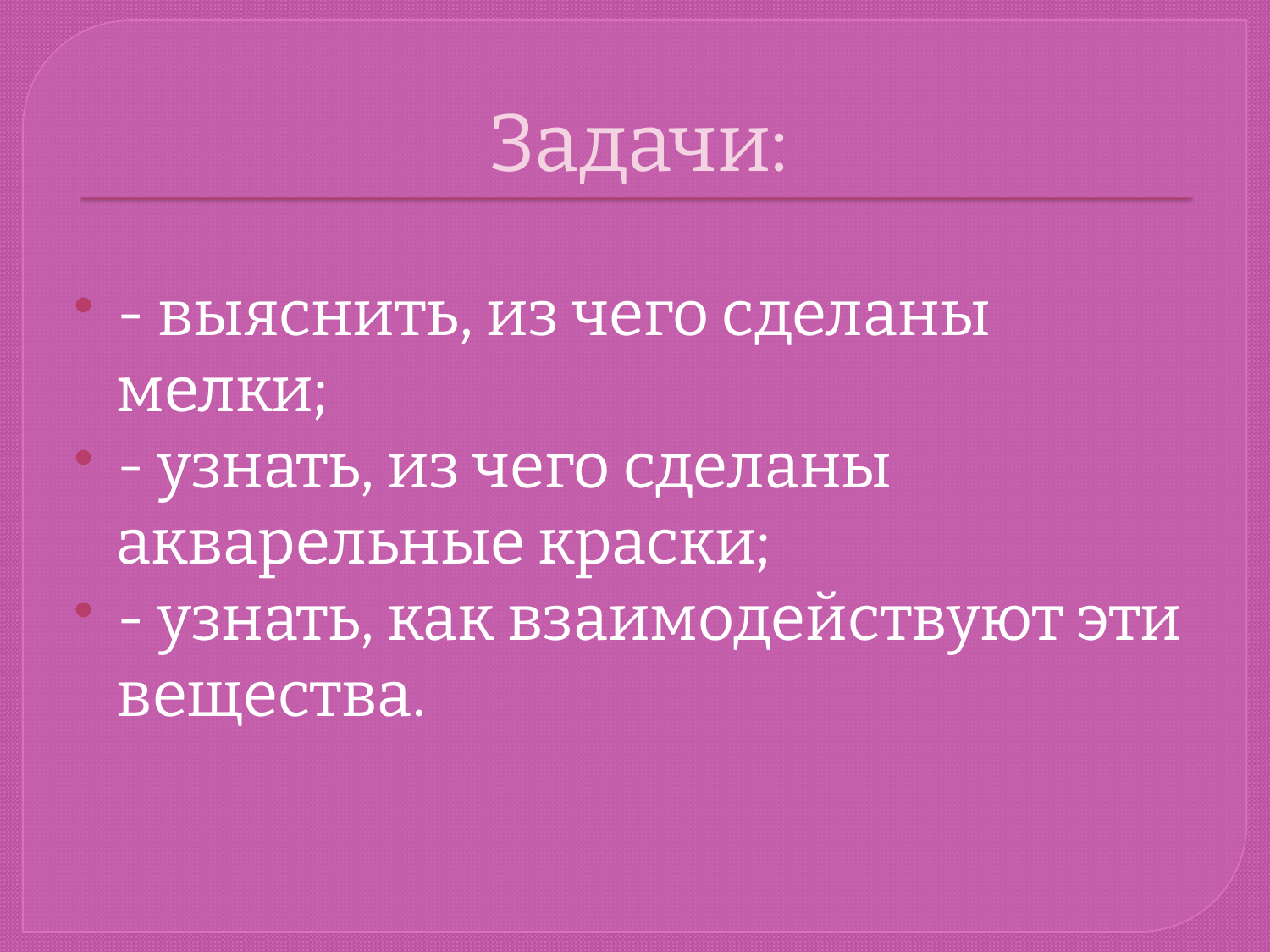

# Задачи:
- выяснить, из чего сделаны мелки;
- узнать, из чего сделаны акварельные краски;
- узнать, как взаимодействуют эти вещества.